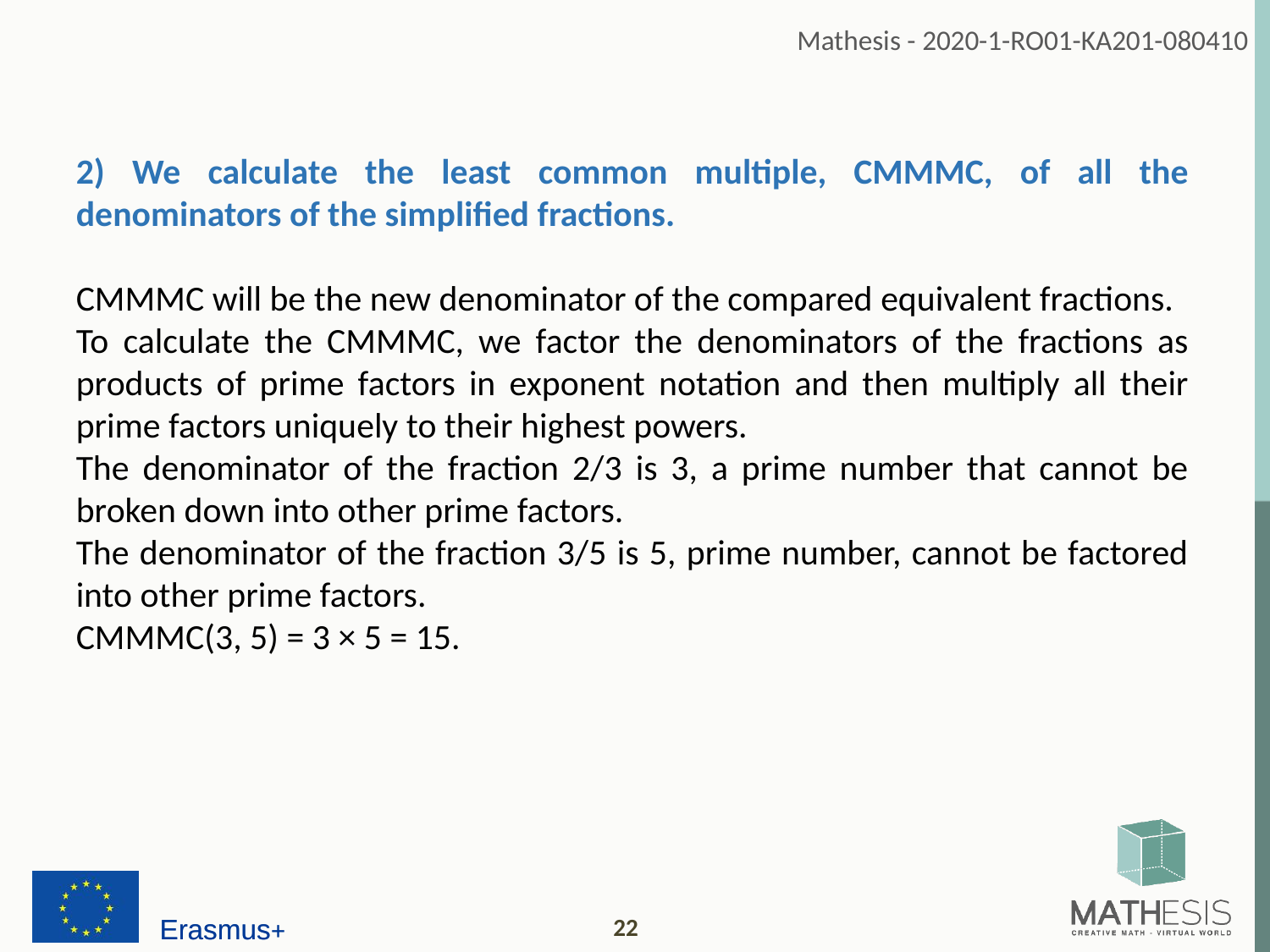

2) We calculate the least common multiple, CMMMC, of all the denominators of the simplified fractions.

CMMMC will be the new denominator of the compared equivalent fractions.
To calculate the CMMMC, we factor the denominators of the fractions as products of prime factors in exponent notation and then multiply all their prime factors uniquely to their highest powers.
The denominator of the fraction 2/3 is 3, a prime number that cannot be broken down into other prime factors.
The denominator of the fraction 3/5 is 5, prime number, cannot be factored into other prime factors.
CMMMC(3, 5) = 3 × 5 = 15.